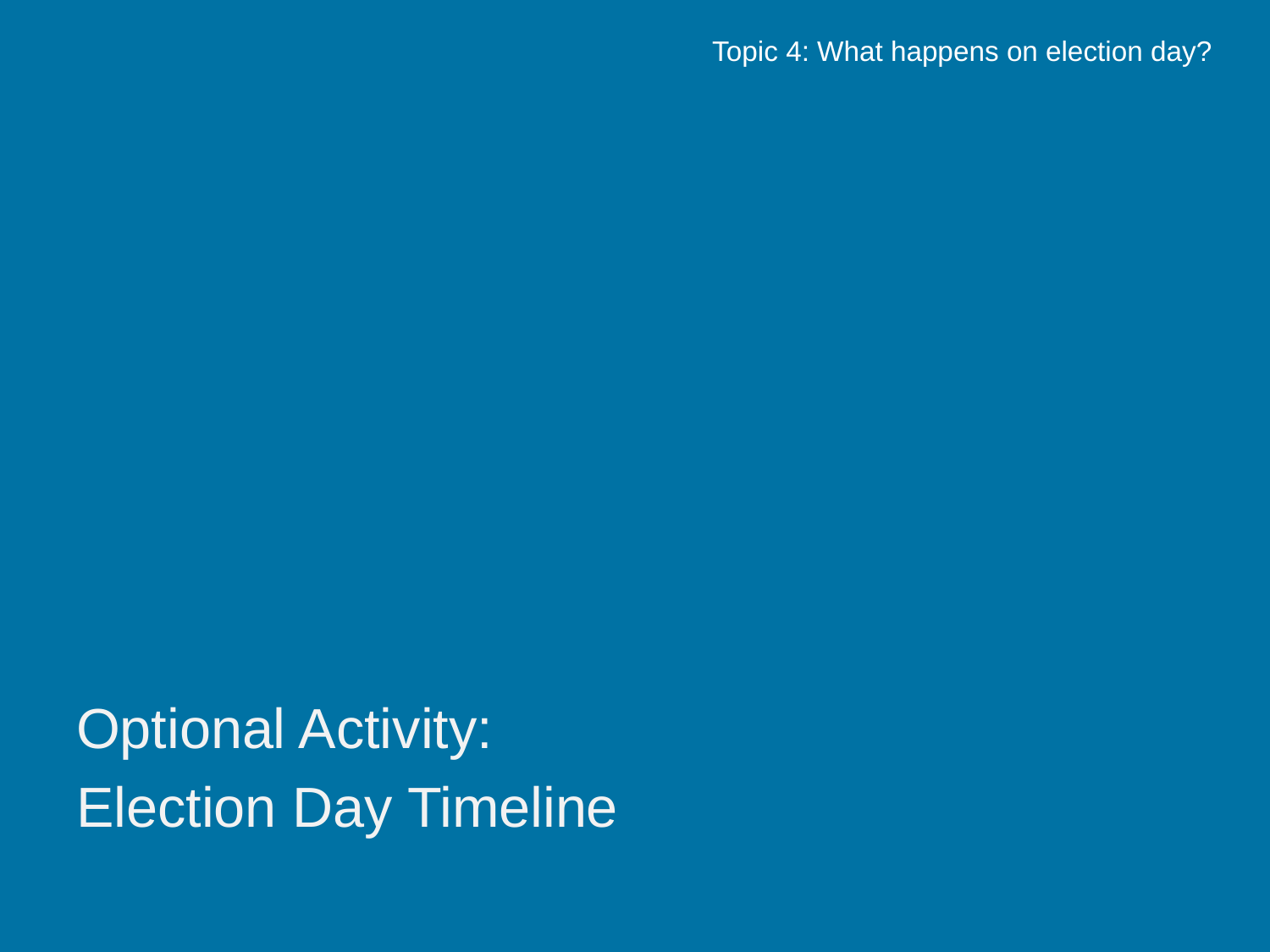

Topic 4: What happens on election day?
Optional Activity:
Election Day Timeline